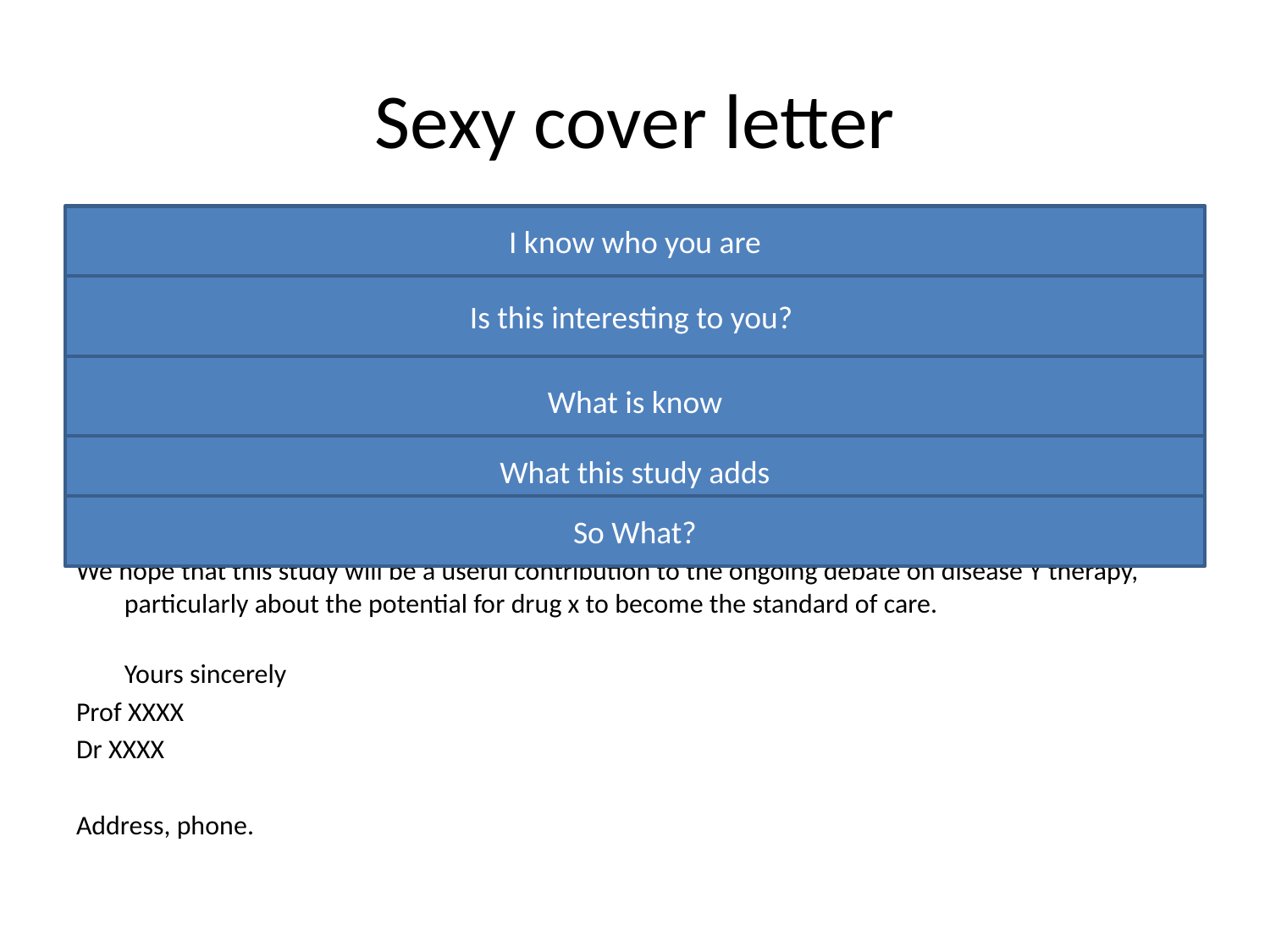

# Sexy cover letter
I know who you are
Prof XXX, Editor Journal of Improbable Research
Dear Prof XXX:
“Reducing the risk of Y using  X in Z: A randomized controlled trial involving 3 million persons”
We want to publish this manuscript in your journal.
As you now, Y is an increasingly worrying disease that affects a large quantity of people globally, IN this study, we used the drug X that showed some effects in reducing Y risk factor levels but no effect in risk, despite previous  level 1-3 studies.
Our study was conducted in a larger population, with more accurate case ascertainment We were able to find a XX% risk reduction that lasted for the entire duration of the study.
We hope that this study will be a useful contribution to the ongoing debate on disease Y therapy, particularly about the potential for drug x to become the standard of care.
Yours sincerely
Prof XXXX
Dr XXXX

Address, phone.
Is this interesting to you?
What is know
What this study adds
So What?